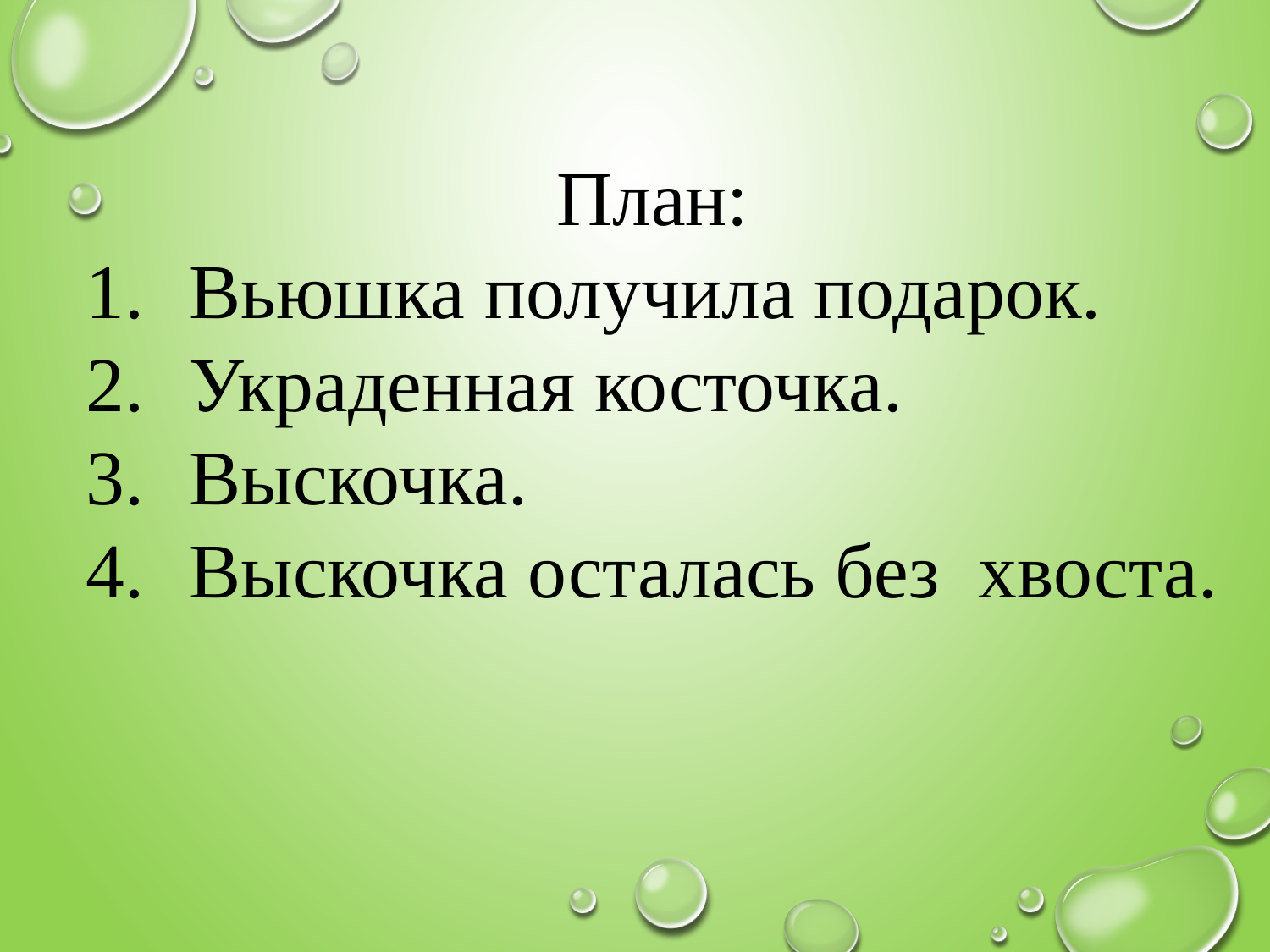

План:
Вьюшка получила подарок.
Украденная косточка.
Выскочка.
Выскочка осталась без  хвоста.